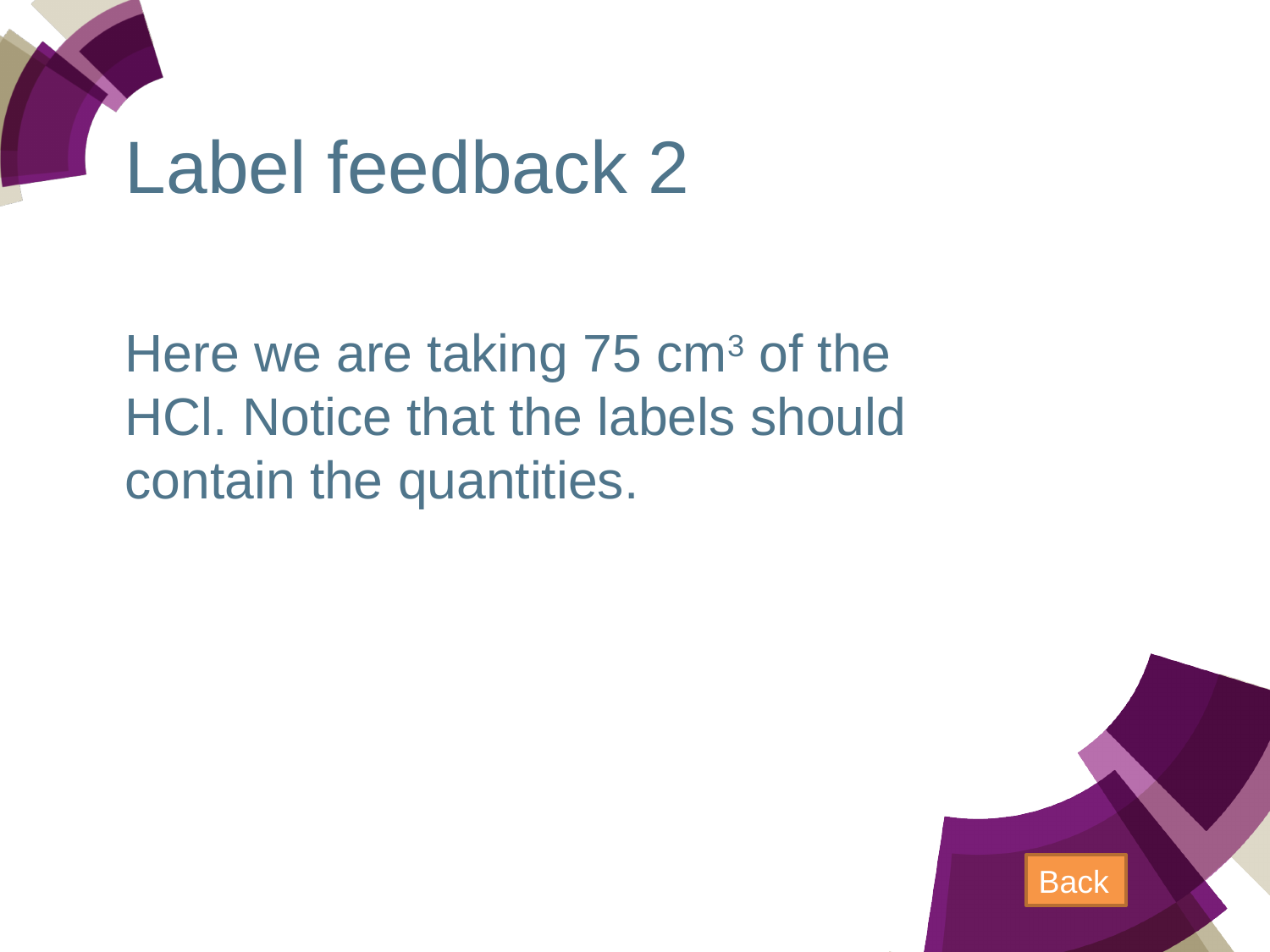

# Label feedback 2
Here we are taking 75 cm3 of the HCl. Notice that the labels should contain the quantities.
Back